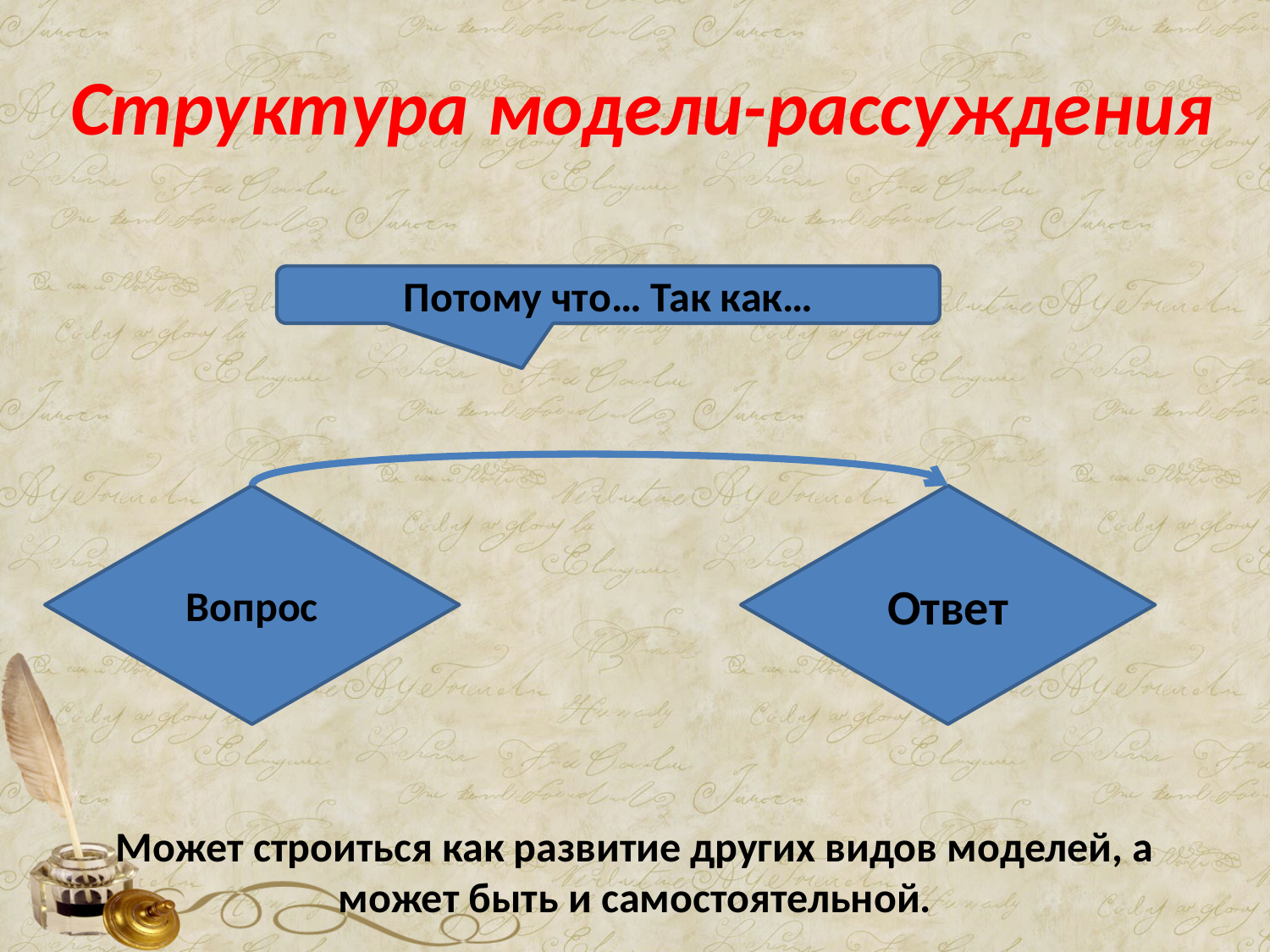

# Структура модели-рассуждения
Потому что… Так как…
Вопрос
Ответ
Может строиться как развитие других видов моделей, а может быть и самостоятельной.